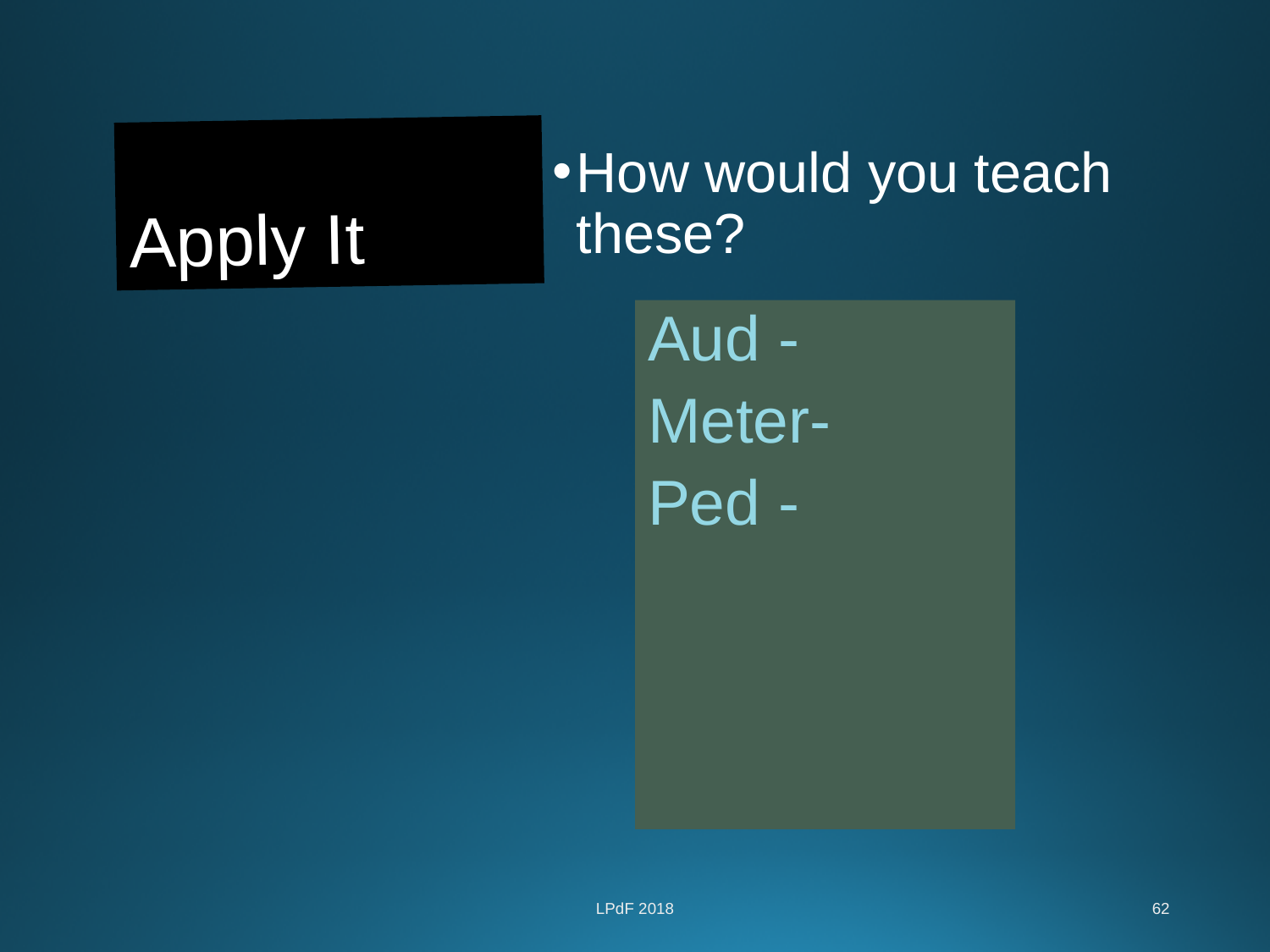

# Apply It
How would you teach these?
Aud -
Meter-
Ped -
LPdF 2018
62